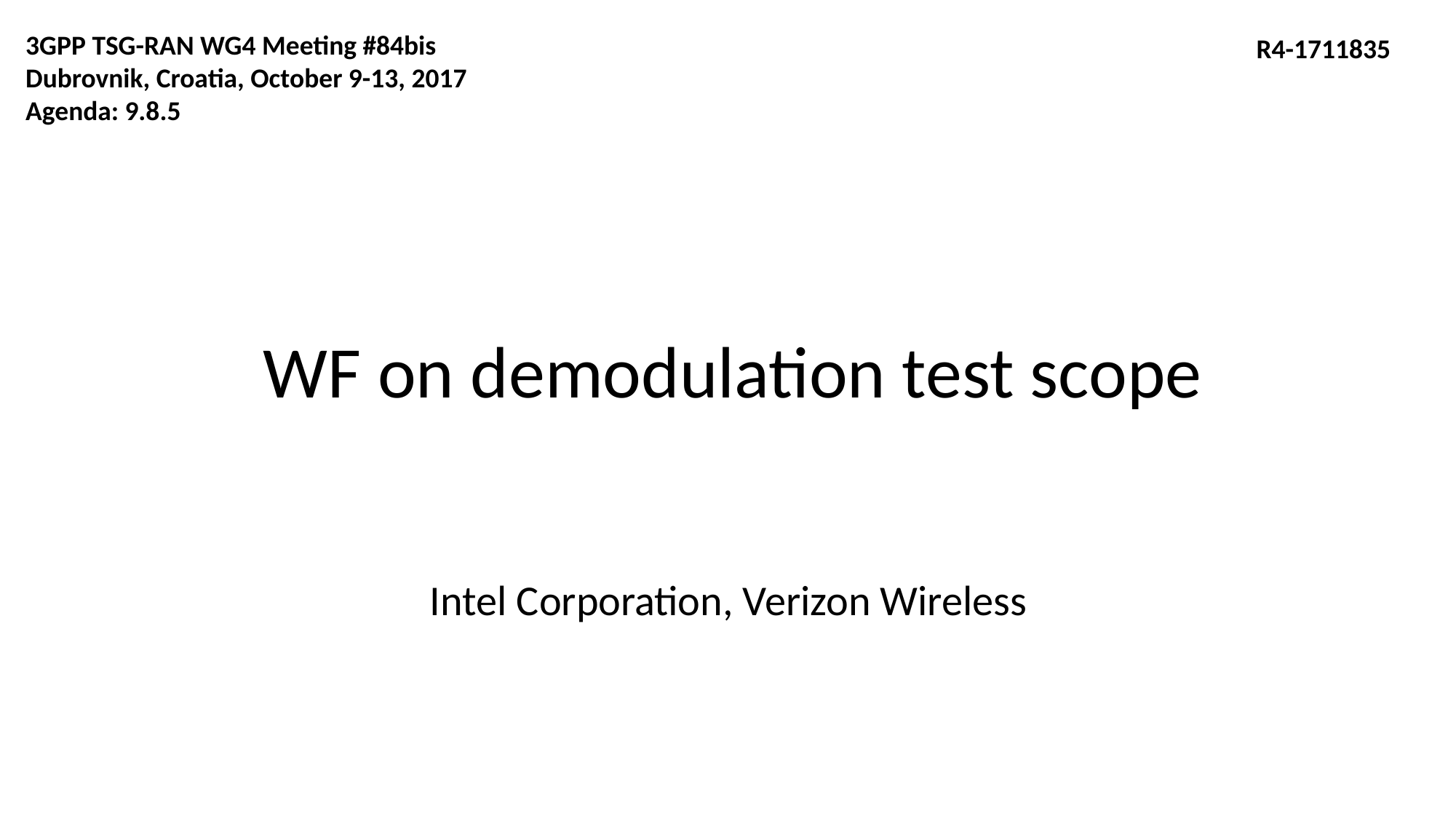

3GPP TSG-RAN WG4 Meeting #84bis
Dubrovnik, Croatia, October 9-13, 2017
Agenda: 9.8.5
R4-1711835
# WF on demodulation test scope
Intel Corporation, Verizon Wireless